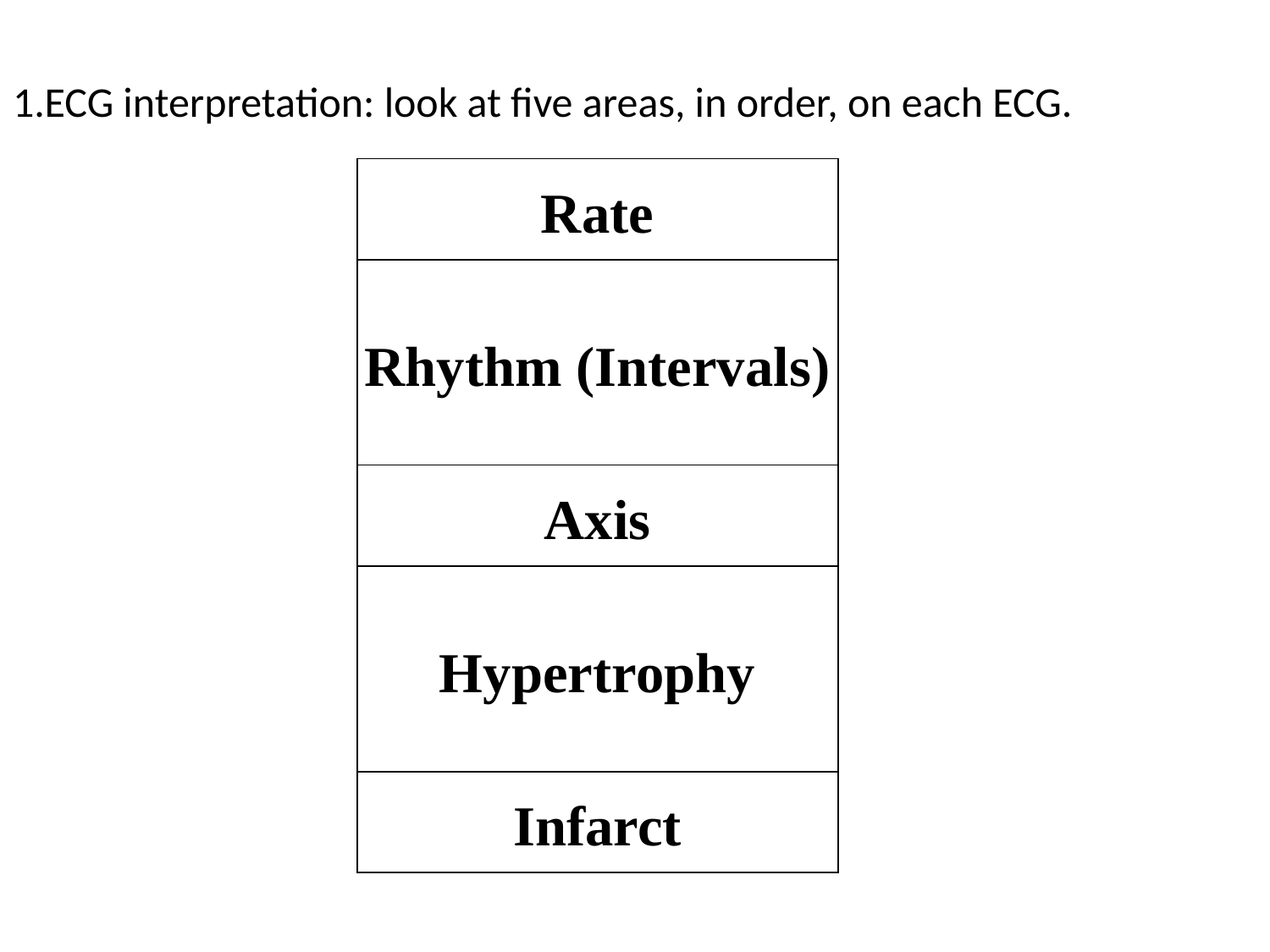

ECG interpretation: look at five areas, in order, on each ECG.

| Rate |
| --- |
| Rhythm (Intervals) |
| Axis |
| Hypertrophy |
| Infarct |